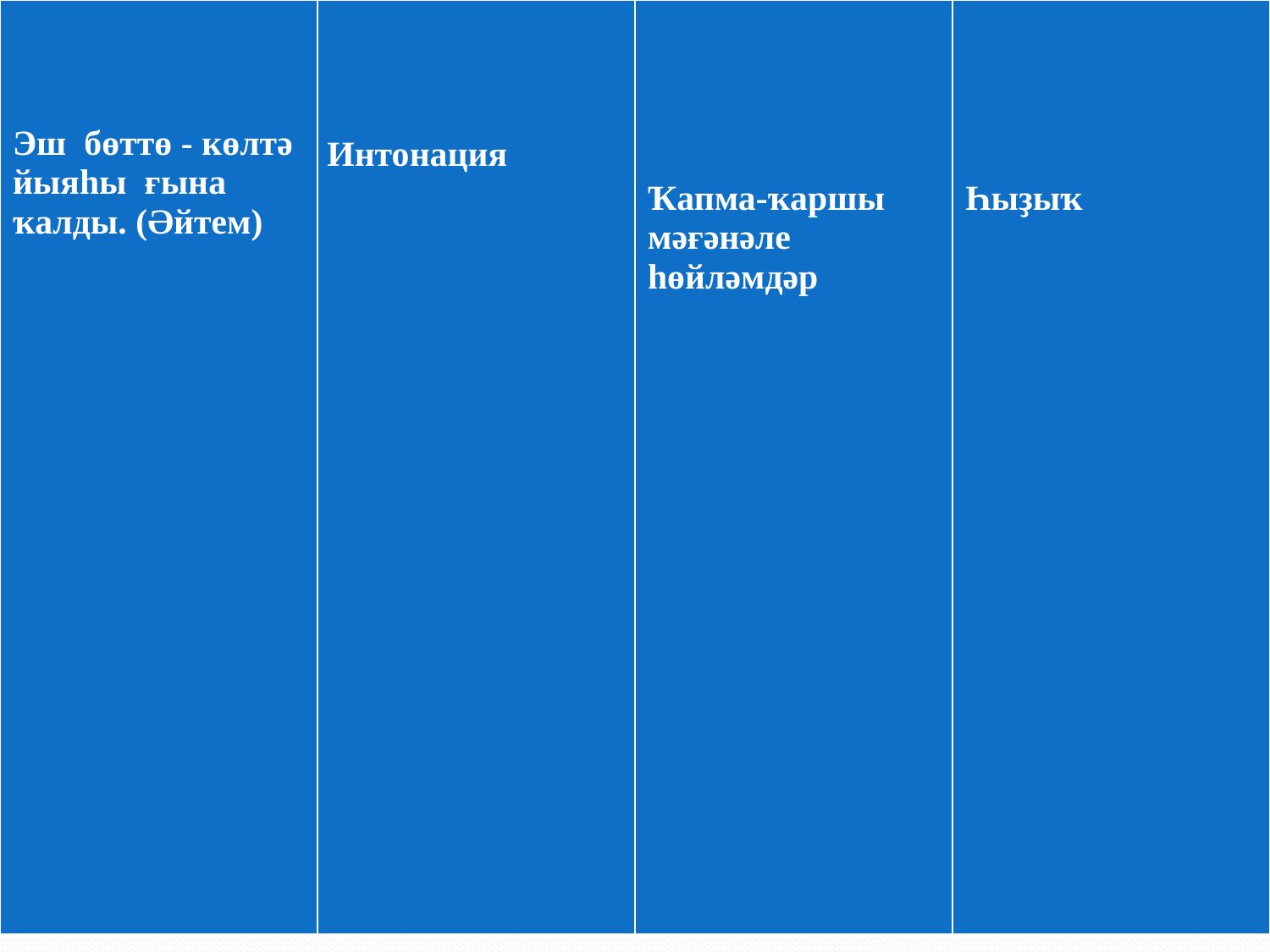

| Эш бөттө - көлтә йыяһы ғына ҡалды. (Әйтем) | Интонация | Ҡапма-ҡаршы мәғәнәле һөйләмдәр | Һыҙыҡ |
| --- | --- | --- | --- |
#